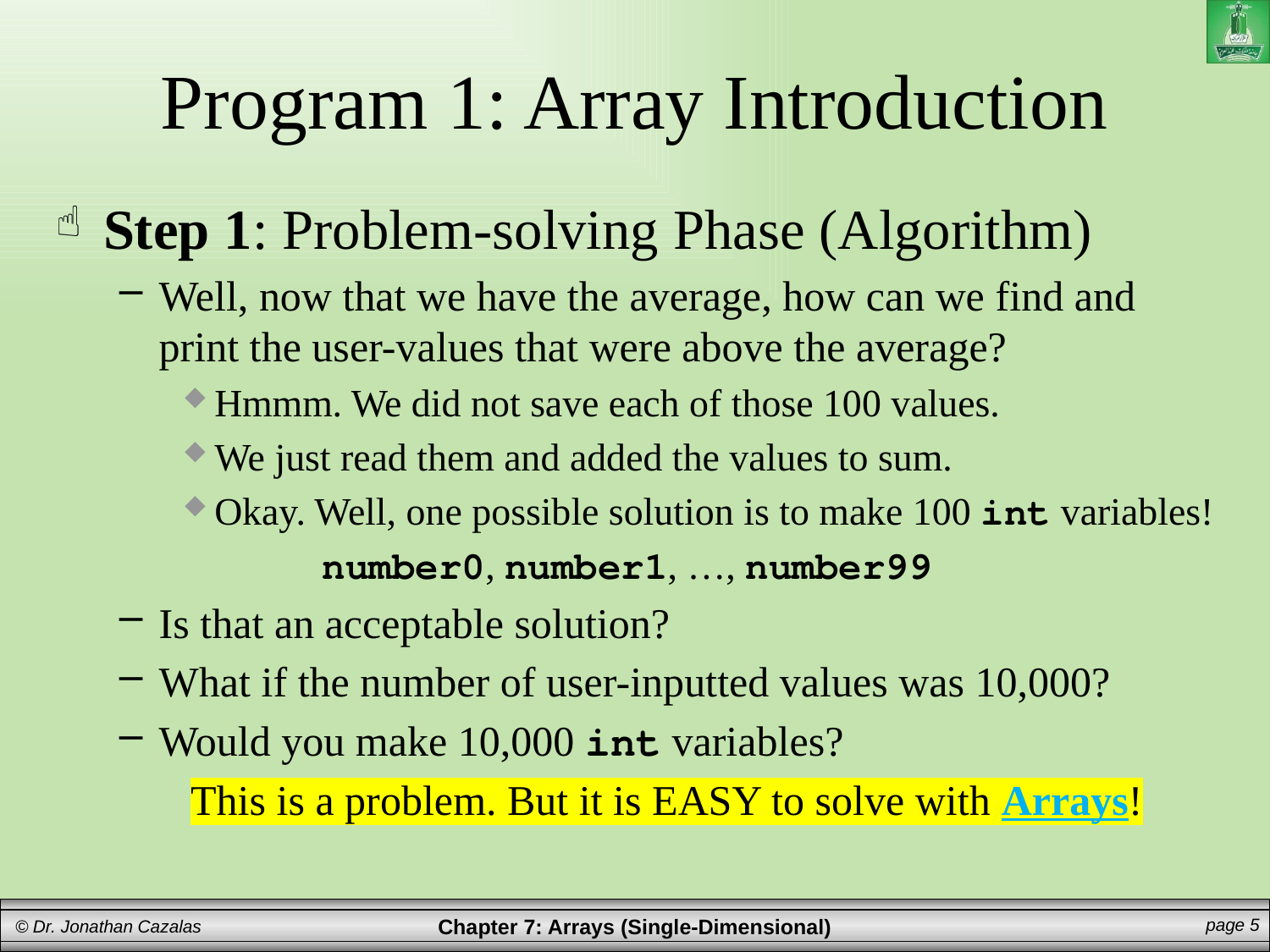

# Program 1: Array Introduction
Step 1: Problem-solving Phase (Algorithm)
Well, now that we have the average, how can we find and print the user-values that were above the average?
Hmmm. We did not save each of those 100 values.
We just read them and added the values to sum.
Okay. Well, one possible solution is to make 100 int variables!
      number0, number1, …, number99
Is that an acceptable solution?
What if the number of user-inputted values was 10,000?
Would you make 10,000 int variables?
This is a problem. But it is EASY to solve with Arrays!